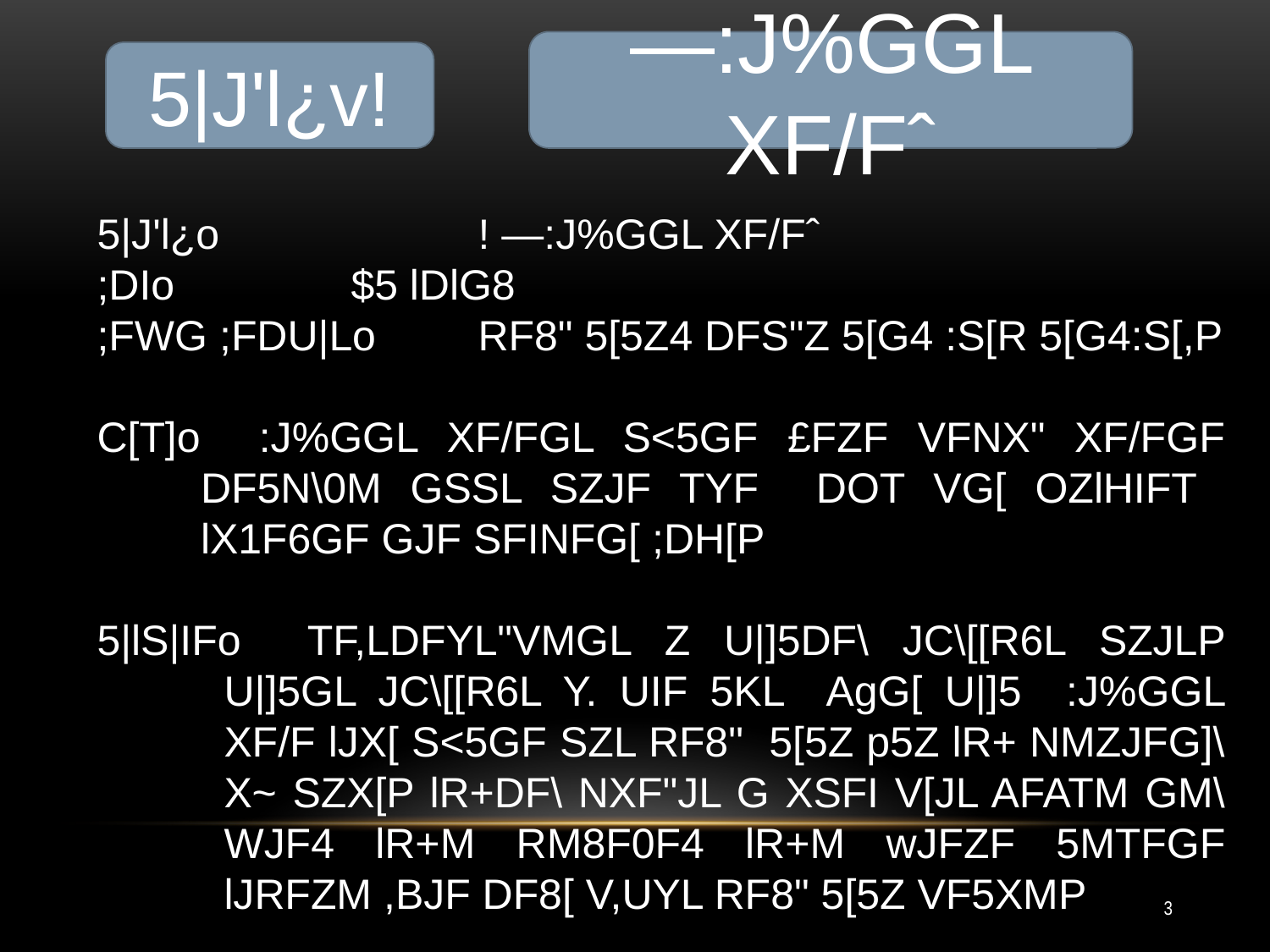

—:J%GGL XF/Fˆ
5|J'l¿v!
5|J'l¿o 		! —:J%GGL XF/Fˆ
;DIo 		$5 lDlG8
;FWG ;FDU|Lo  	RF8" 5[5Z4 DFS"Z 5[G4 :S[R 5[G4:S[,P

C[T]o  :J%GGL XF/FGL S<5GF £FZF VFNX" XF/FGF DF5N\0M GSSL SZJF TYF  DOT VG[ OZlHIFT  lX1F6GF GJF SFINFG[ ;DH[P

5|lS|IFo  TF,LDFYL"VMGL Z U|]5DF\ JC\[[R6L SZJLP U|]5GL JC\[[R6L Y. UIF 5KL  AgG[ U|]5  :J%GGL XF/F lJX[ S<5GF SZL RF8"  5[5Z p5Z lR+ NMZJFG]\ X~ SZX[P lR+DF\ NXF"JL G XSFI V[JL AFATM GM\WJF4 lR+M RM8F0F4 lR+M wJFZF 5MTFGF lJRFZM ,BJF DF8[ V,UYL RF8" 5[5Z VF5XMP

3